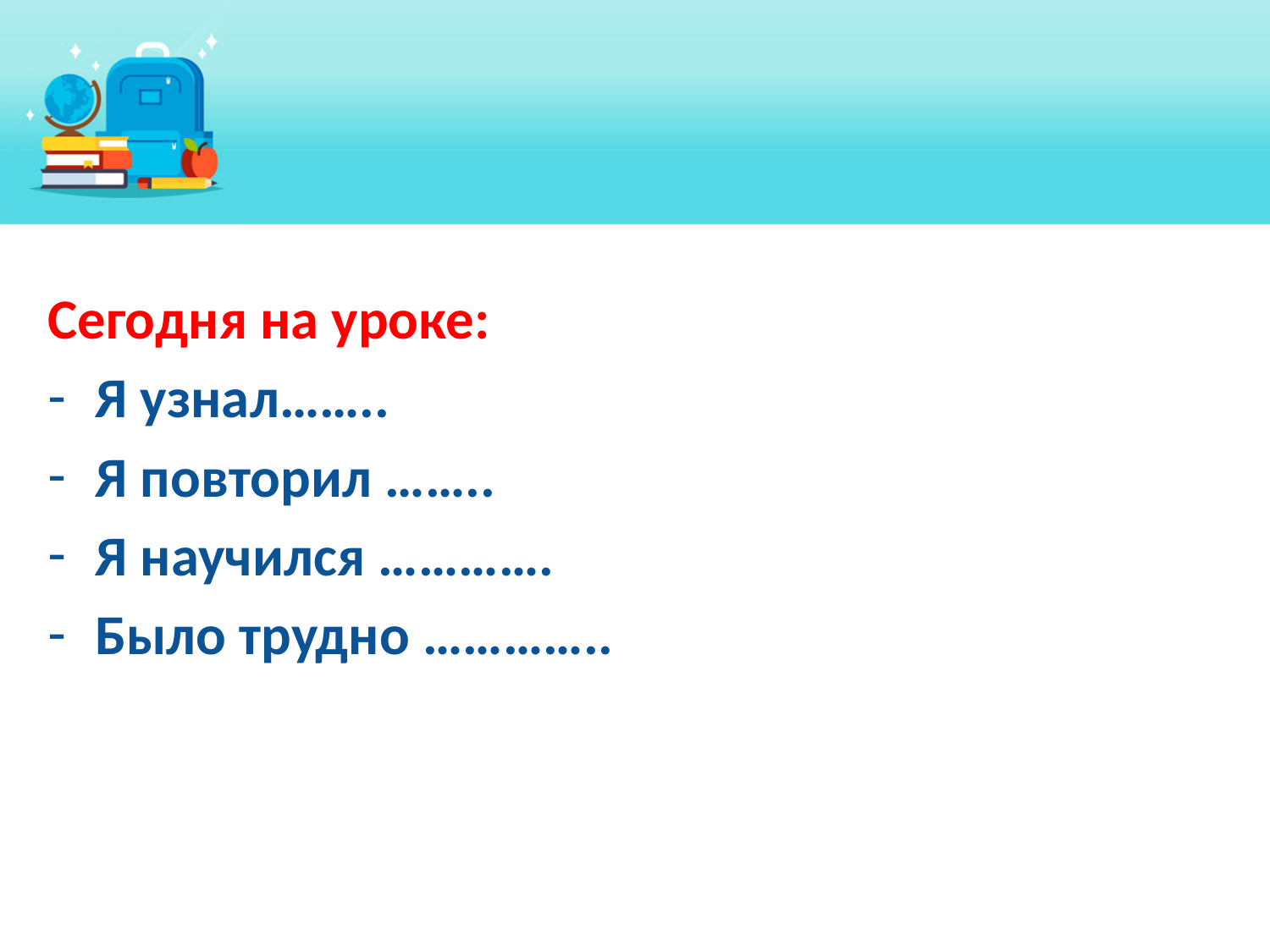

#
Сегодня на уроке:
Я узнал……..
Я повторил ……..
Я научился ………….
Было трудно …………..